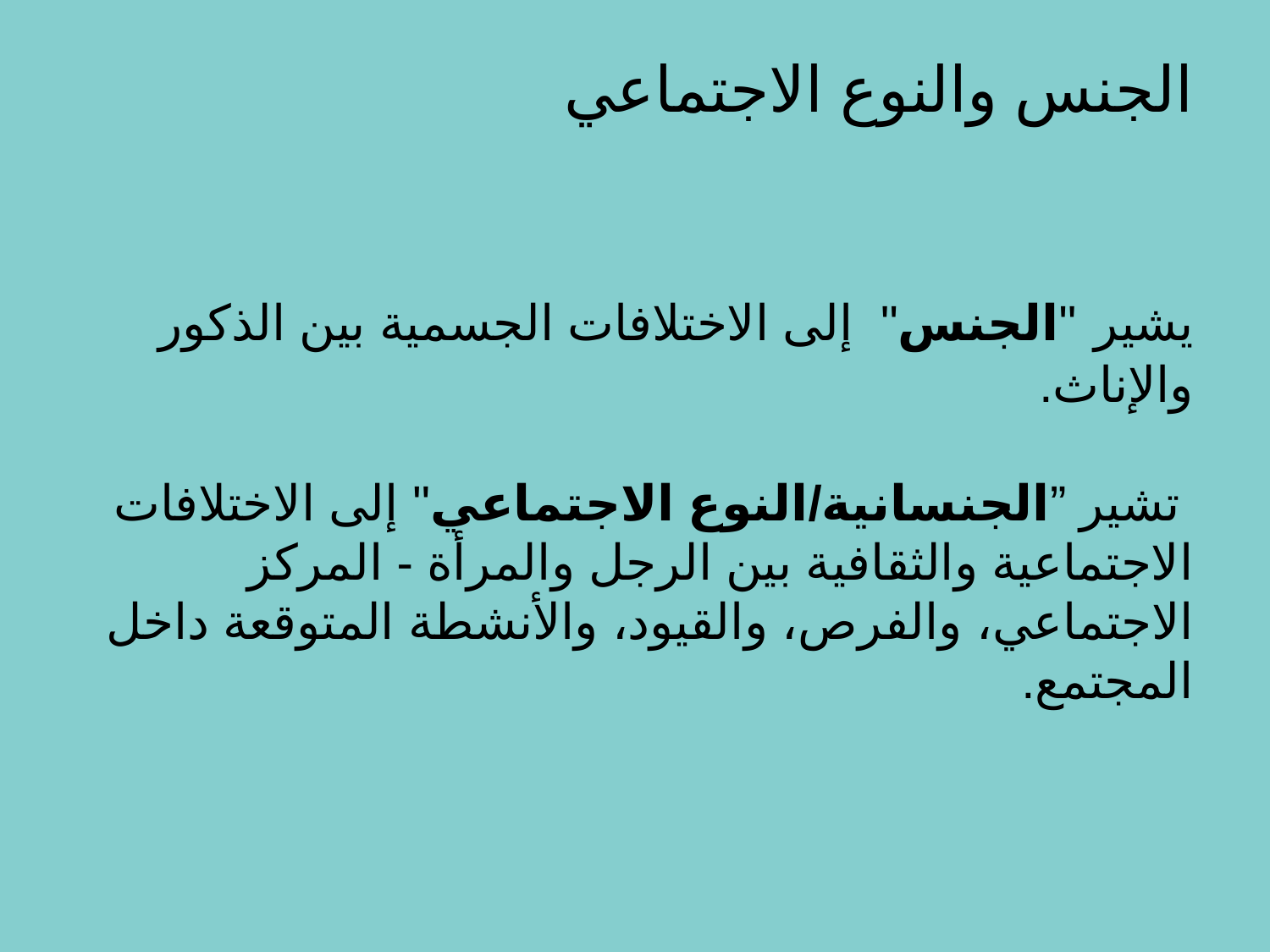

# الجنس والنوع الاجتماعي يشير "الجنس"  إلى الاختلافات الجسمية بين الذكور والإناث. تشير ”الجنسانية/النوع الاجتماعي" إلى الاختلافات الاجتماعية والثقافية بين الرجل والمرأة - المركز الاجتماعي، والفرص، والقيود، والأنشطة المتوقعة داخل المجتمع.